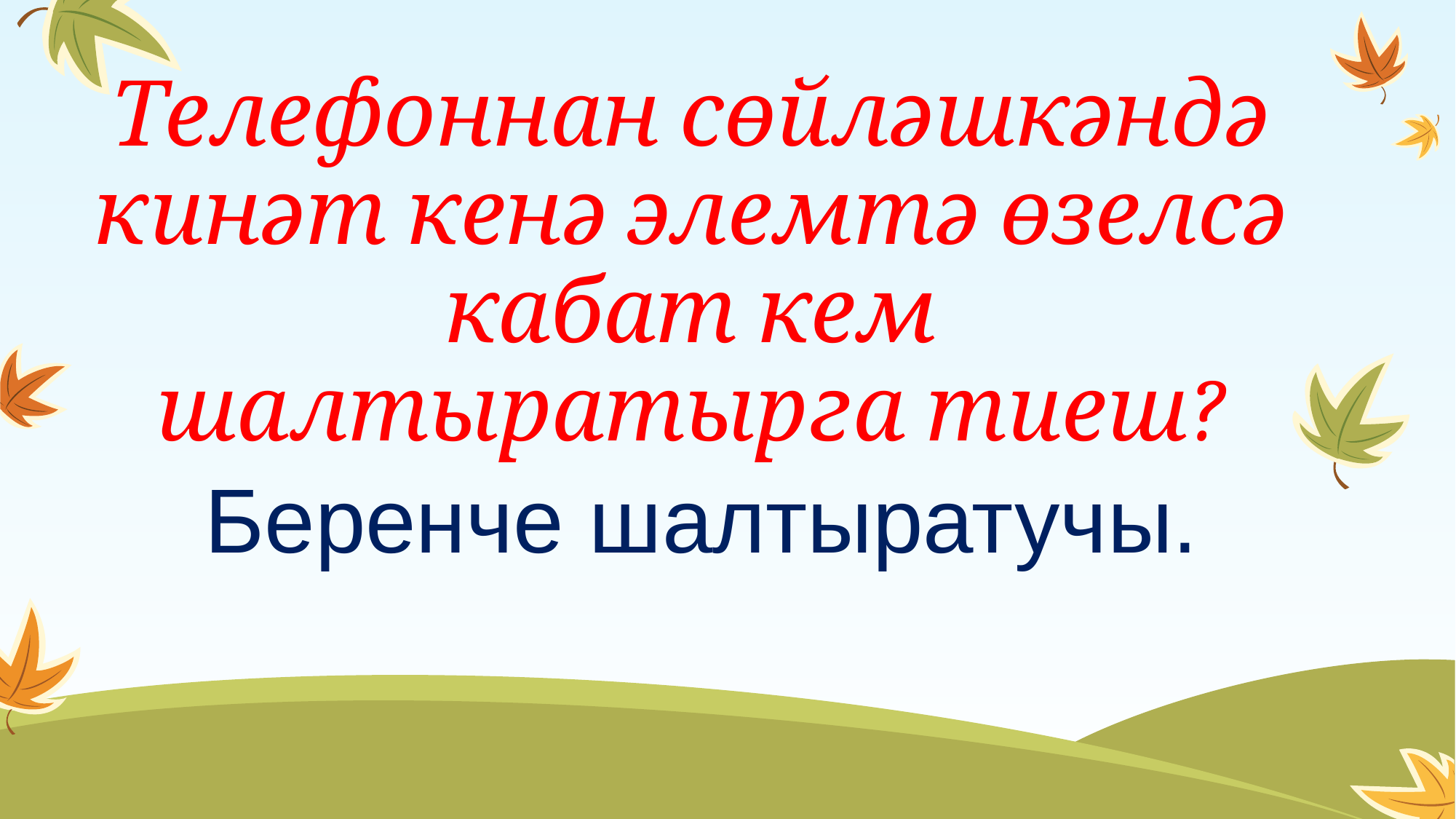

# Телефоннан сөйләшкәндә кинәт кенә элемтә өзелсә кабат кем шалтыратырга тиеш?
Беренче шалтыратучы.